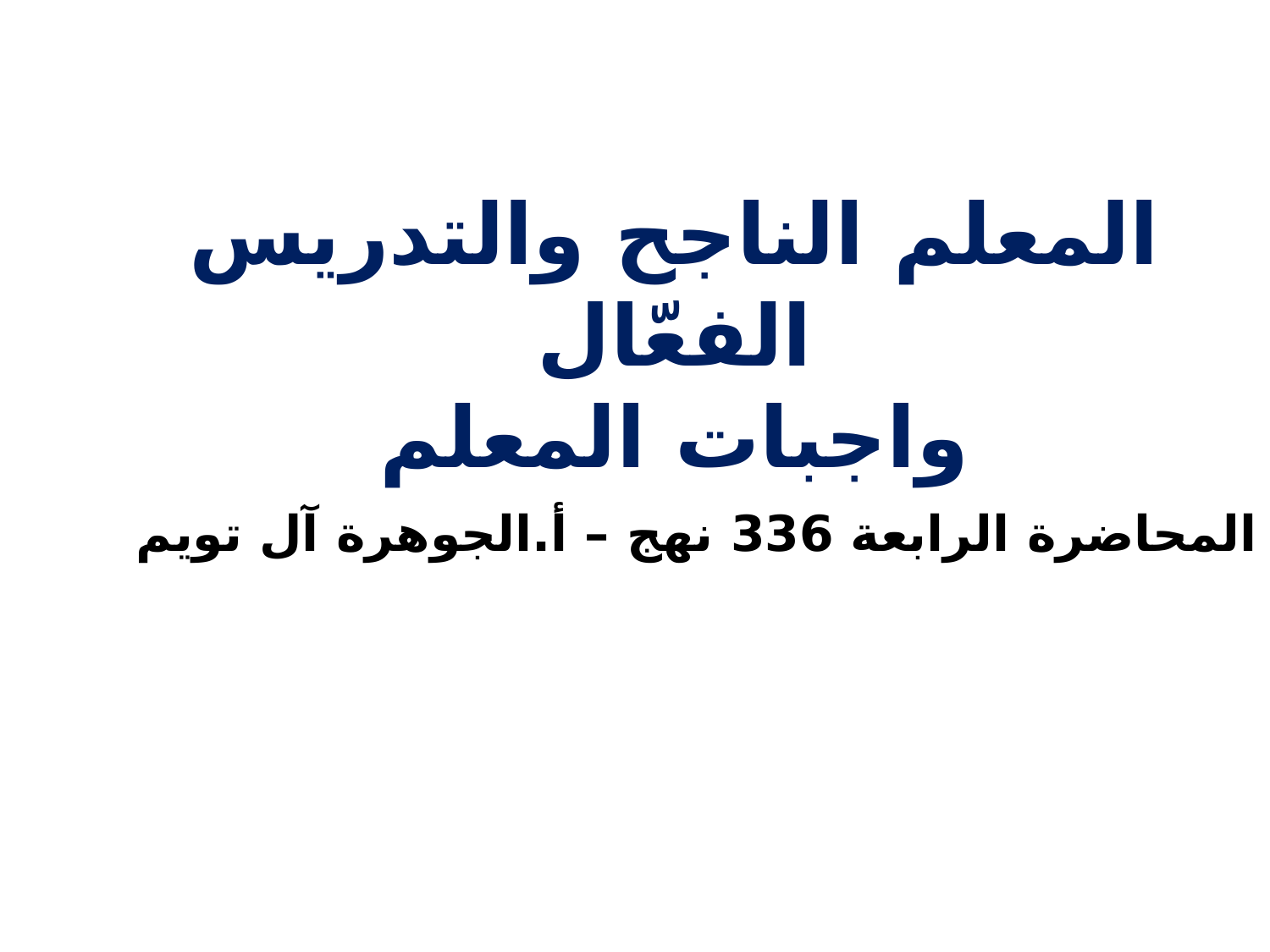

# المعلم الناجح والتدريس الفعّال واجبات المعلم
المحاضرة الرابعة 336 نهج – أ.الجوهرة آل تويم